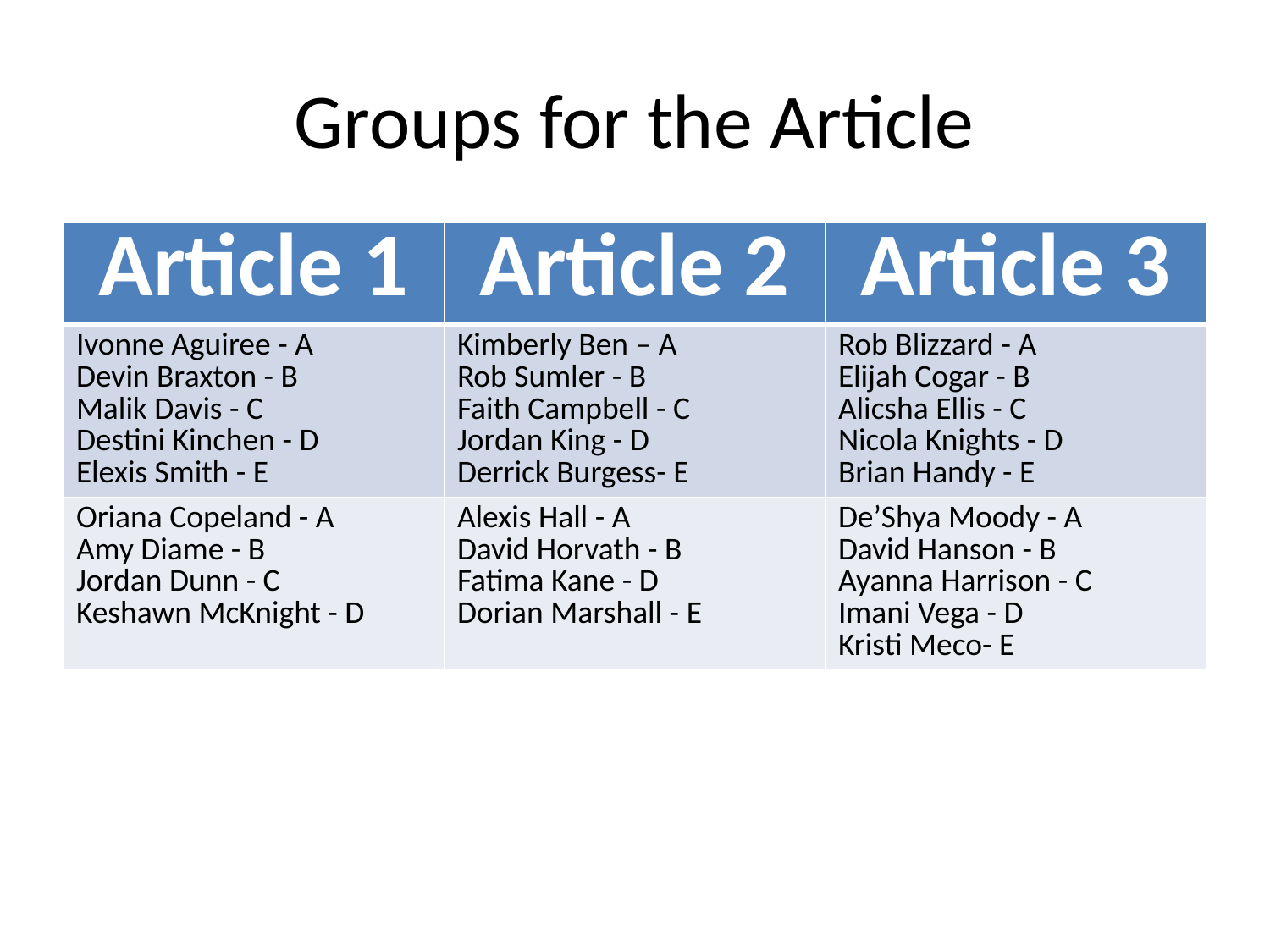

# Groups for the Article
| Article 1 | Article 2 | Article 3 |
| --- | --- | --- |
| Ivonne Aguiree - A Devin Braxton - B Malik Davis - C Destini Kinchen - D Elexis Smith - E | Kimberly Ben – A Rob Sumler - B Faith Campbell - C Jordan King - D Derrick Burgess- E | Rob Blizzard - A Elijah Cogar - B Alicsha Ellis - C Nicola Knights - D Brian Handy - E |
| Oriana Copeland - A Amy Diame - B Jordan Dunn - C Keshawn McKnight - D | Alexis Hall - A David Horvath - B Fatima Kane - D Dorian Marshall - E | De’Shya Moody - A David Hanson - B Ayanna Harrison - C Imani Vega - D Kristi Meco- E |